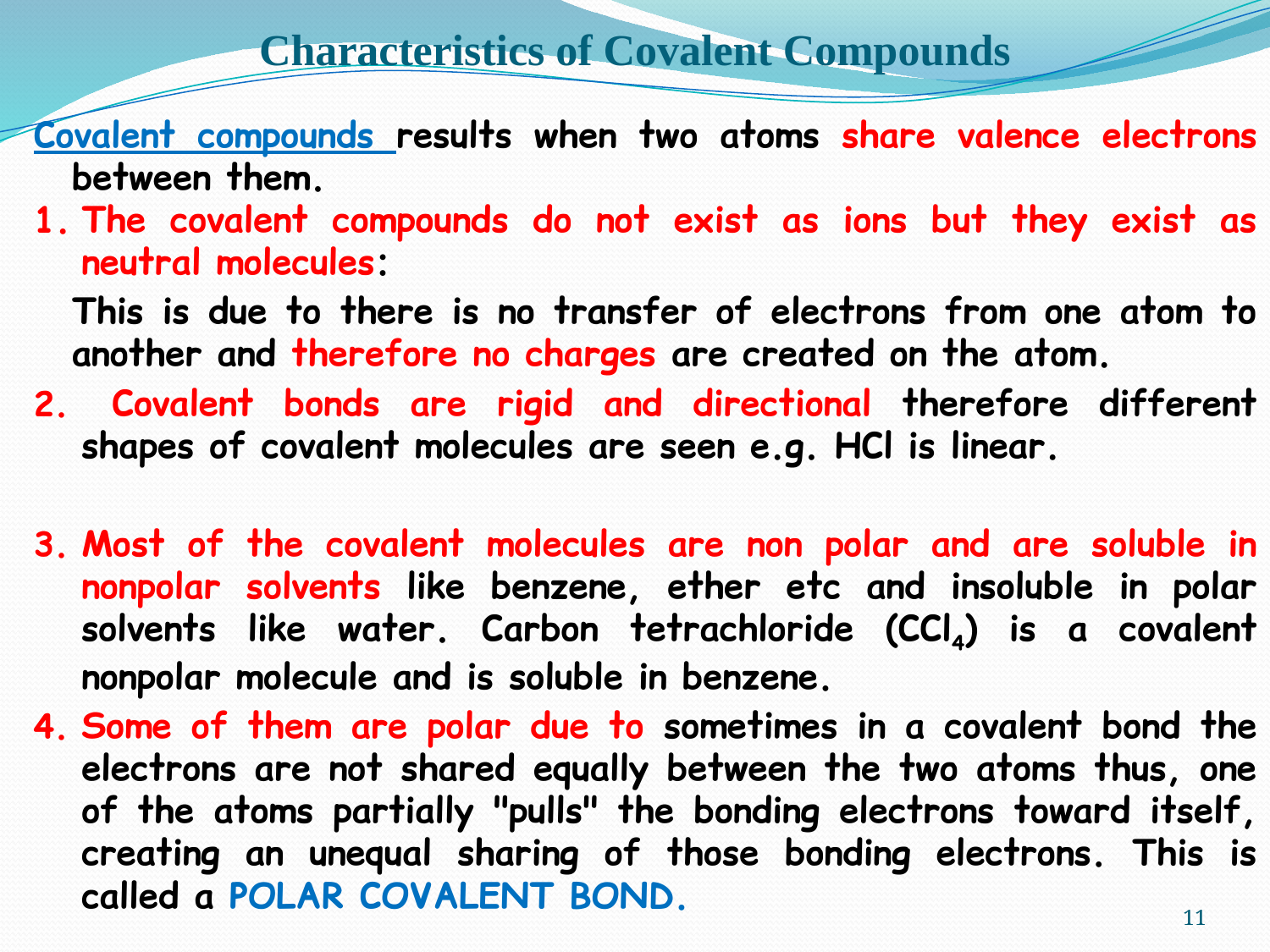

# Characteristics of Covalent Compounds
Covalent compounds results when two atoms share valence electrons between them.
The covalent compounds do not exist as ions but they exist as neutral molecules:
	This is due to there is no transfer of electrons from one atom to another and therefore no charges are created on the atom.
 Covalent bonds are rigid and directional therefore different shapes of covalent molecules are seen e.g. HCl is linear.

Most of the covalent molecules are non polar and are soluble in nonpolar solvents like benzene, ether etc and insoluble in polar solvents like water. Carbon tetrachloride (CCl4) is a covalent nonpolar molecule and is soluble in benzene.
Some of them are polar due to sometimes in a covalent bond the electrons are not shared equally between the two atoms thus, one of the atoms partially "pulls" the bonding electrons toward itself, creating an unequal sharing of those bonding electrons. This is called a POLAR COVALENT BOND.

11